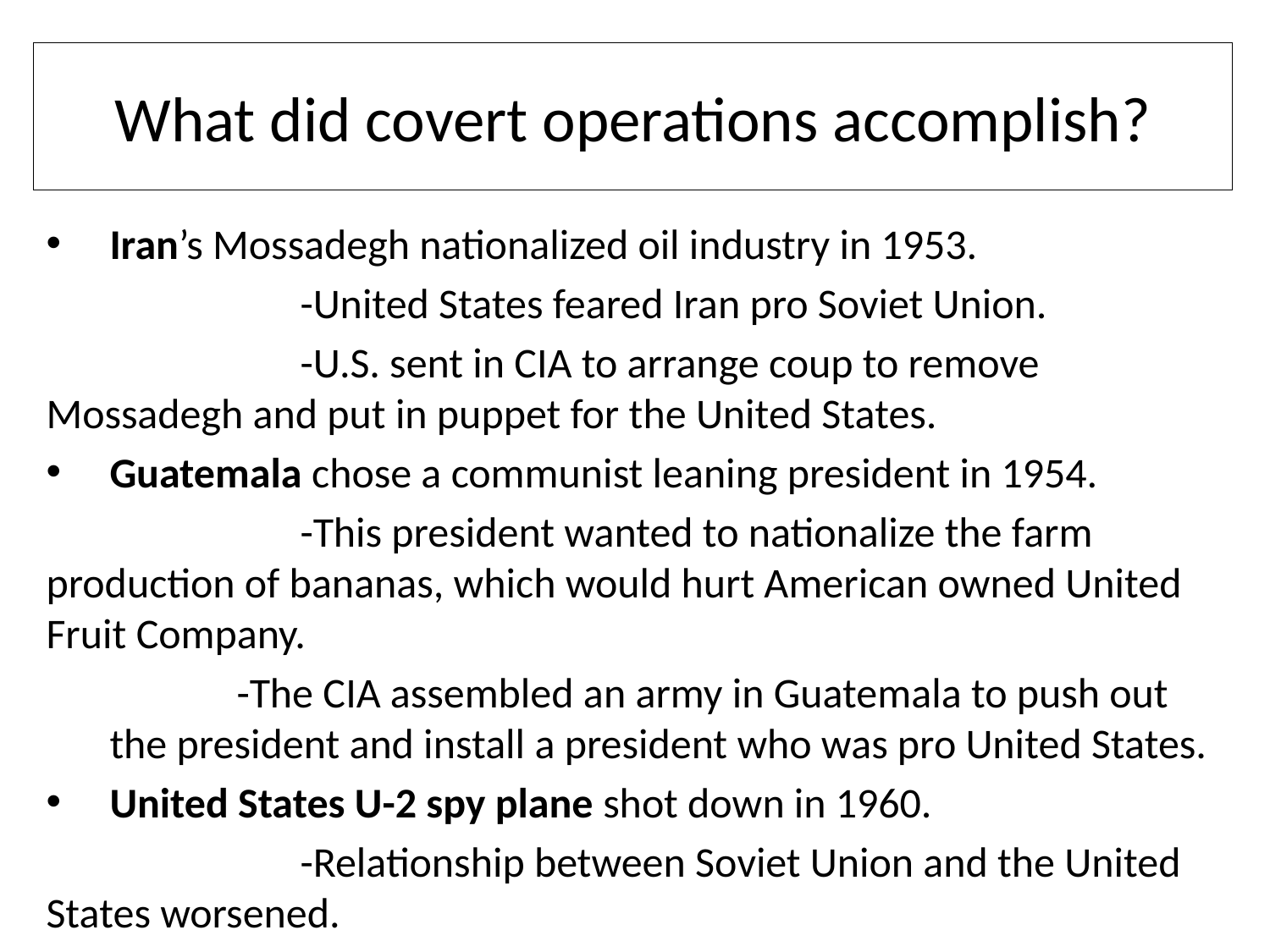

# What did covert operations accomplish?
Iran’s Mossadegh nationalized oil industry in 1953.
		-United States feared Iran pro Soviet Union.
		-U.S. sent in CIA to arrange coup to remove Mossadegh and put in puppet for the United States.
Guatemala chose a communist leaning president in 1954.
		-This president wanted to nationalize the farm production of bananas, which would hurt American owned United Fruit Company.
	-The CIA assembled an army in Guatemala to push out the president and install a president who was pro United States.
United States U-2 spy plane shot down in 1960.
		-Relationship between Soviet Union and the United States worsened.